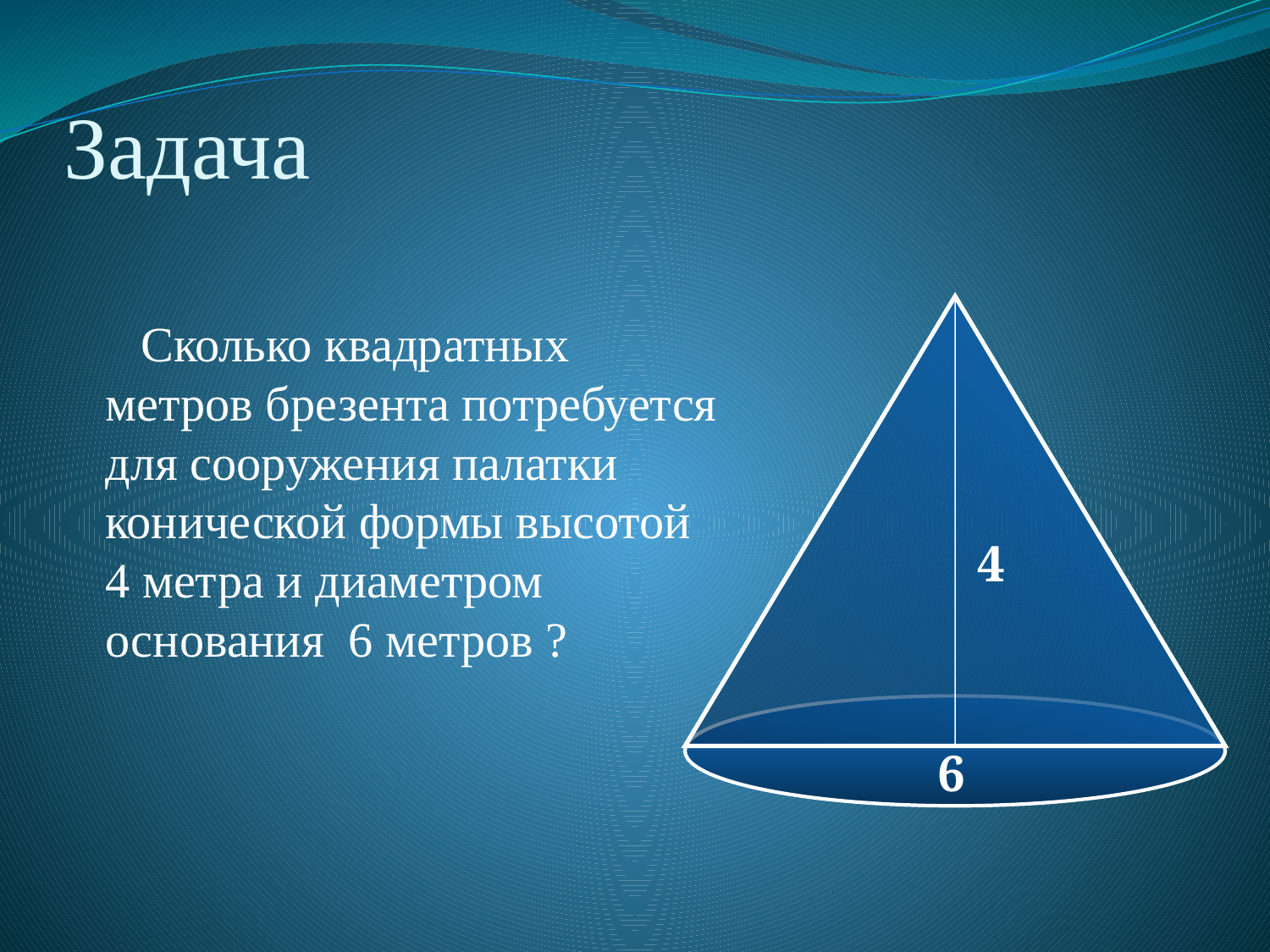

# Задача

      Сколько квадратных метров брезента потребуется для сооружения палатки конической формы высотой 4 метра и диаметром основания  6 метров ?
4

6